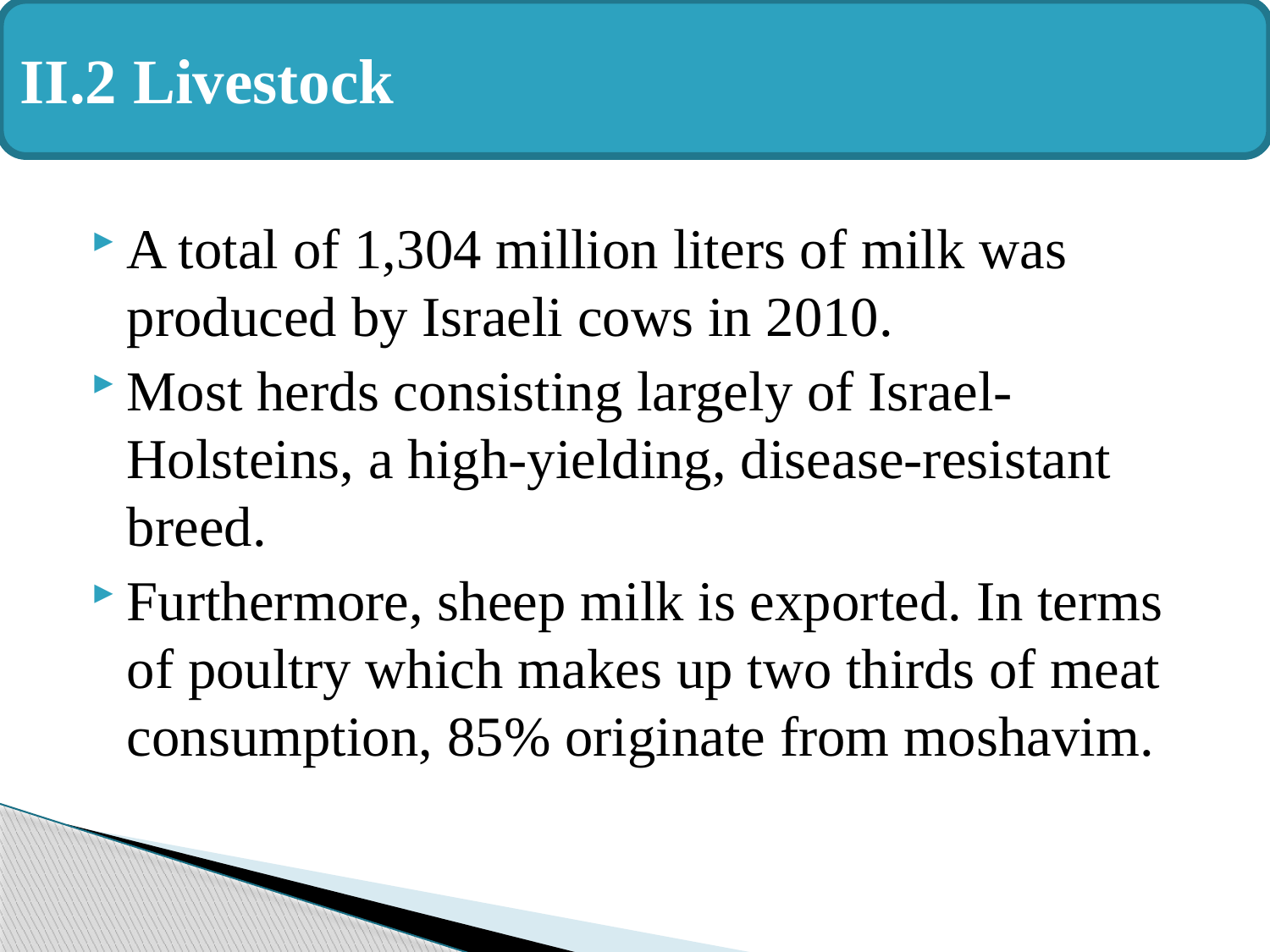

II.2 Livestock
#
A total of 1,304 million liters of milk was produced by Israeli cows in 2010.
Most herds consisting largely of Israel-Holsteins, a high-yielding, disease-resistant breed.
Furthermore, sheep milk is exported. In terms of poultry which makes up two thirds of meat consumption, 85% originate from moshavim.